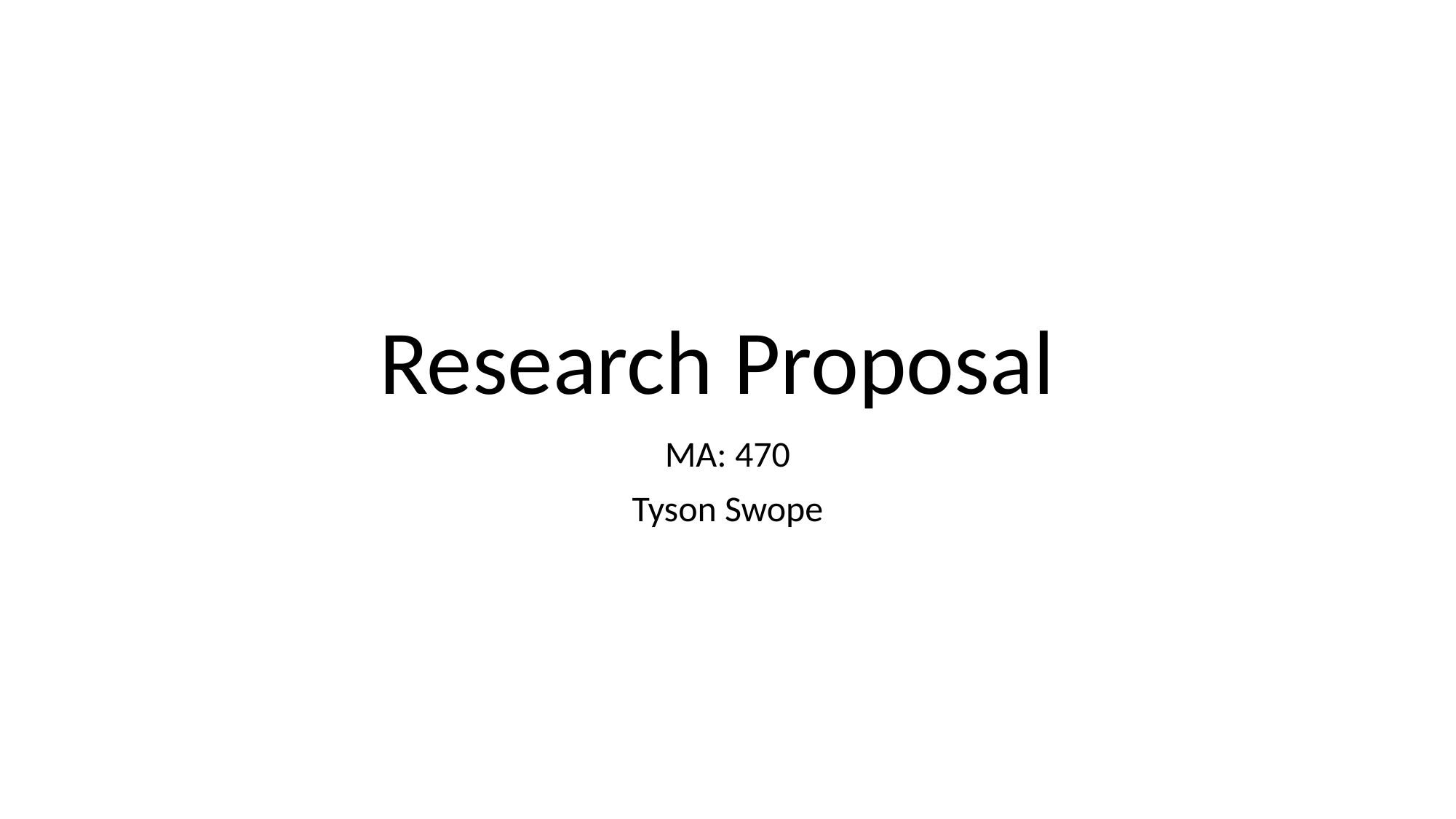

# Research Proposal
MA: 470
Tyson Swope